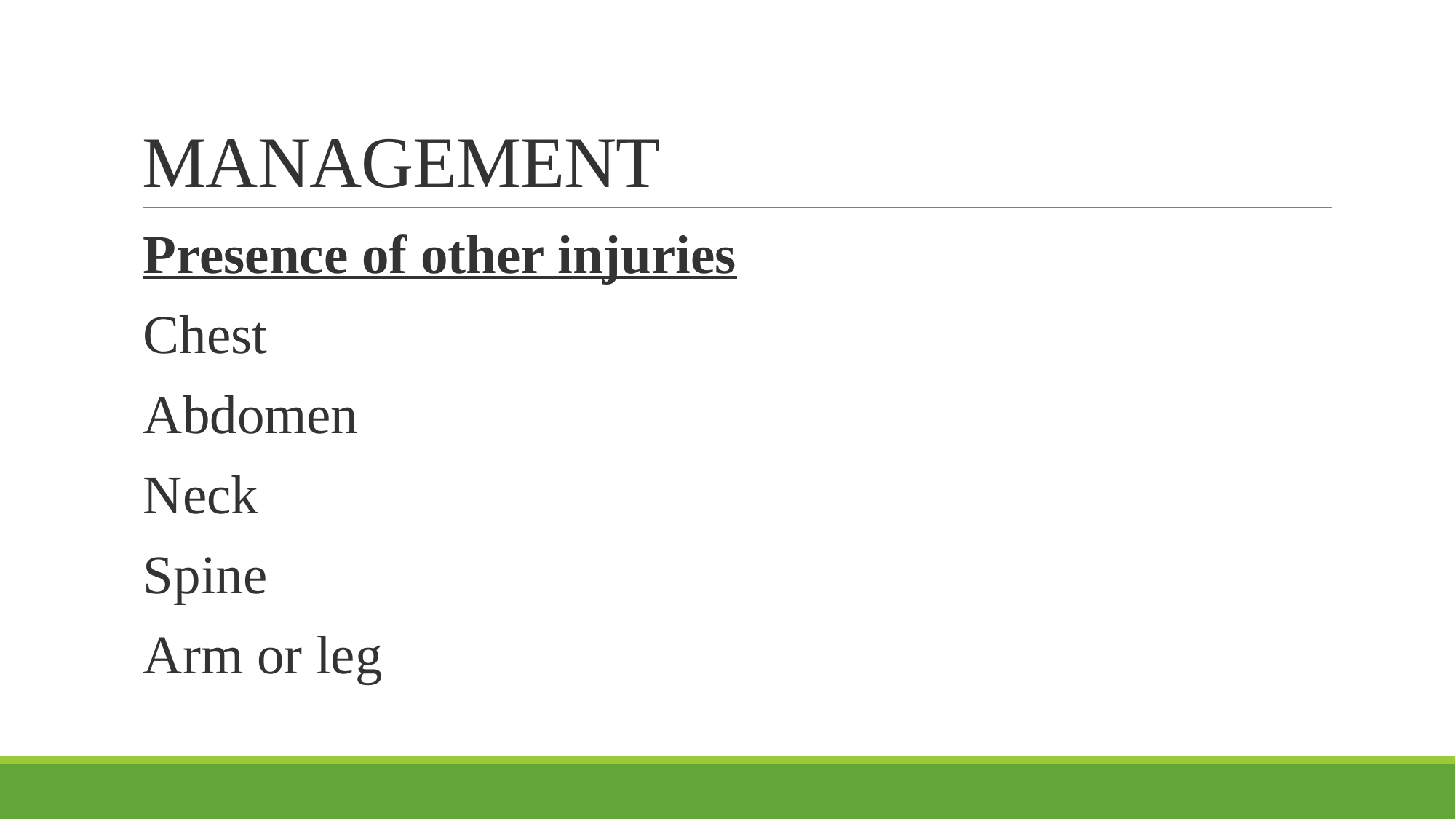

# MANAGEMENT
Presence of other injuries
Chest
Abdomen
Neck
Spine
Arm or leg